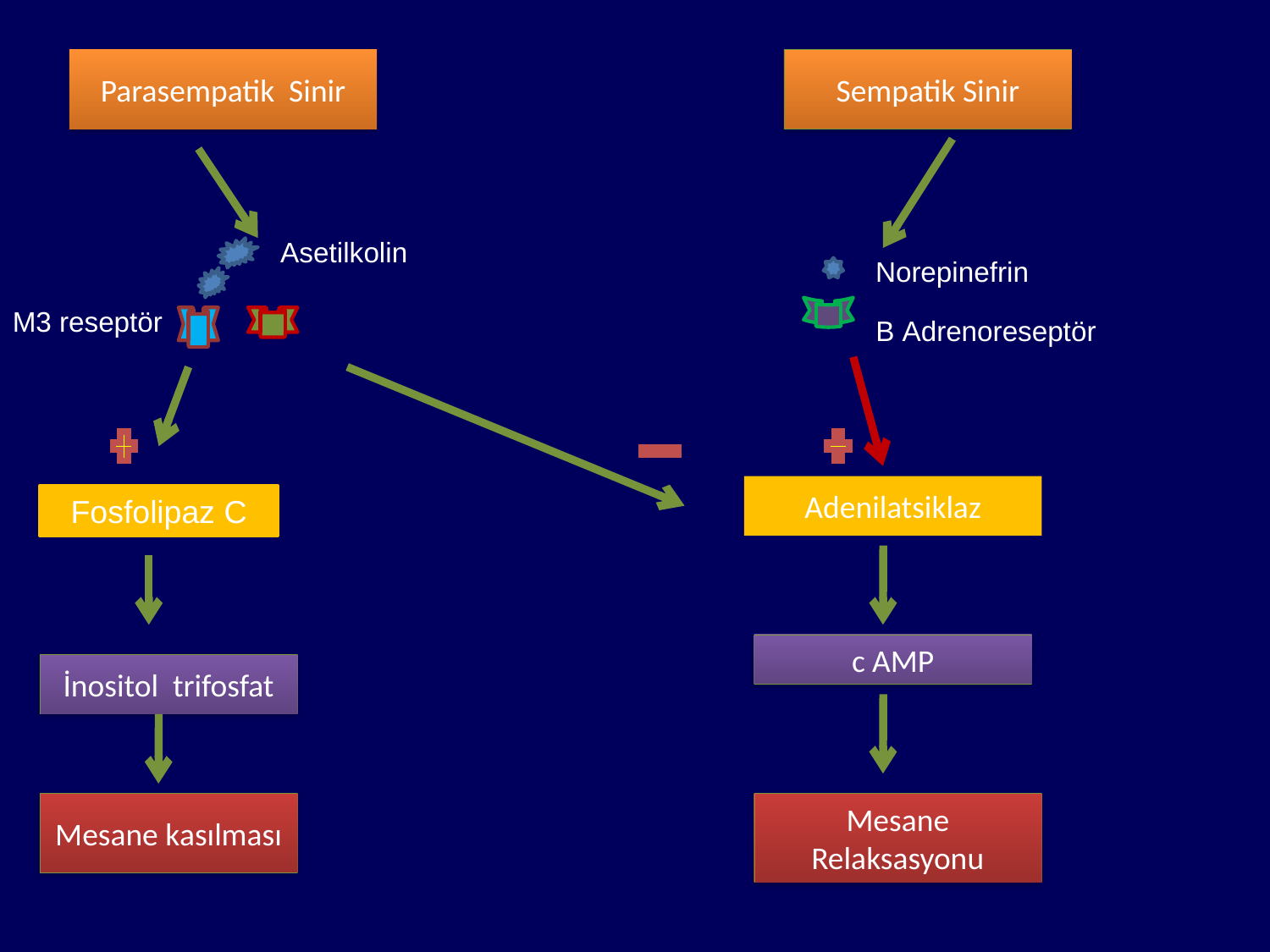

Parasempatik  Sinir
Sempatik Sinir
Asetilkolin

Norepinefrin

M3 reseptör

Β Adrenoreseptör

Adenilatsiklaz
Fosfolipaz C
c AMP
İnositol  trifosfat
Mesane kasılması
Mesane Relaksasyonu